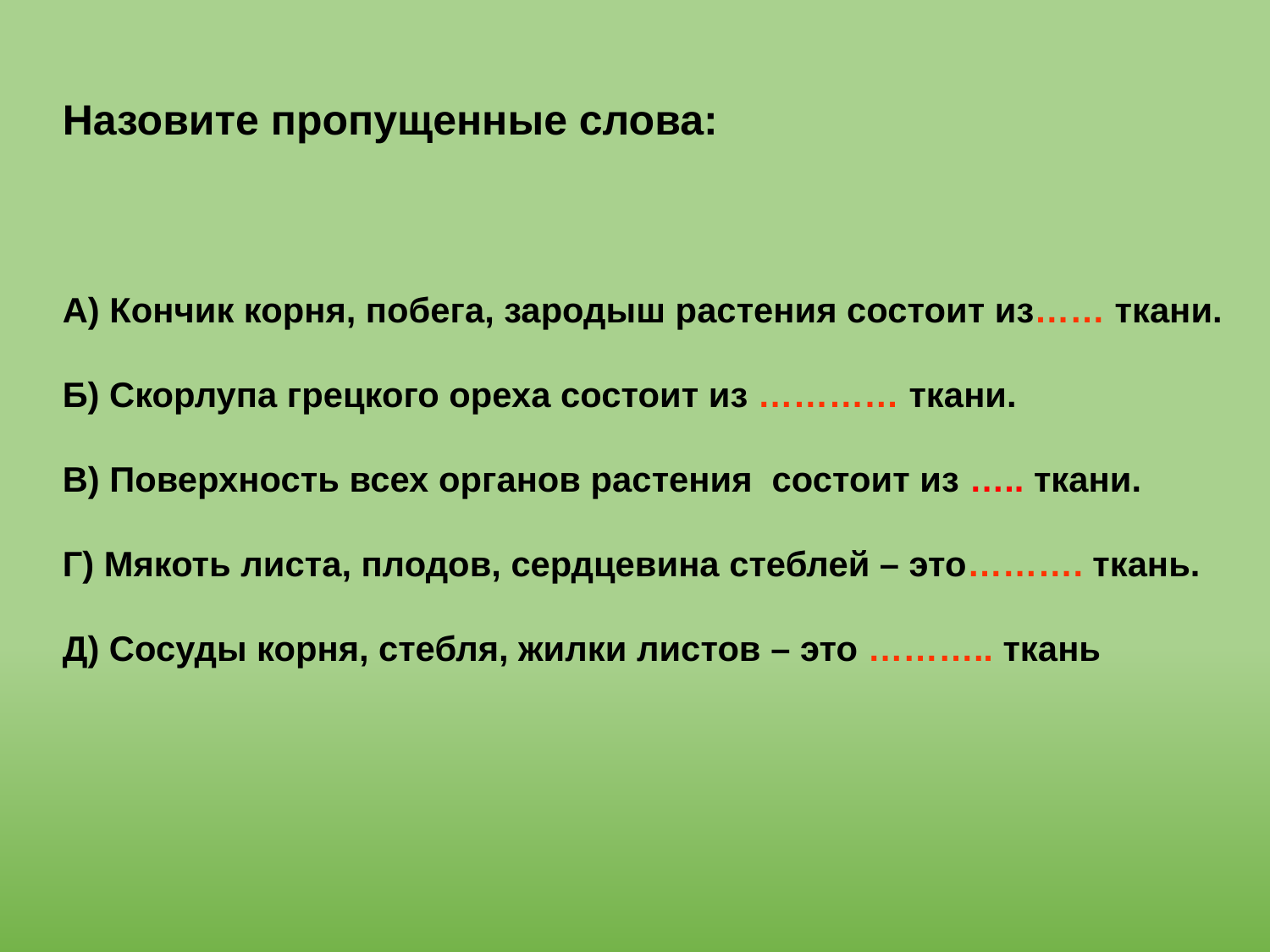

Назовите пропущенные слова:

А) Кончик корня, побега, зародыш растения состоит из…… ткани.

Б) Скорлупа грецкого ореха состоит из ………… ткани.

В) Поверхность всех органов растения  состоит из ….. ткани.

Г) Мякоть листа, плодов, сердцевина стеблей – это………. ткань.

Д) Сосуды корня, стебля, жилки листов – это ……….. ткань